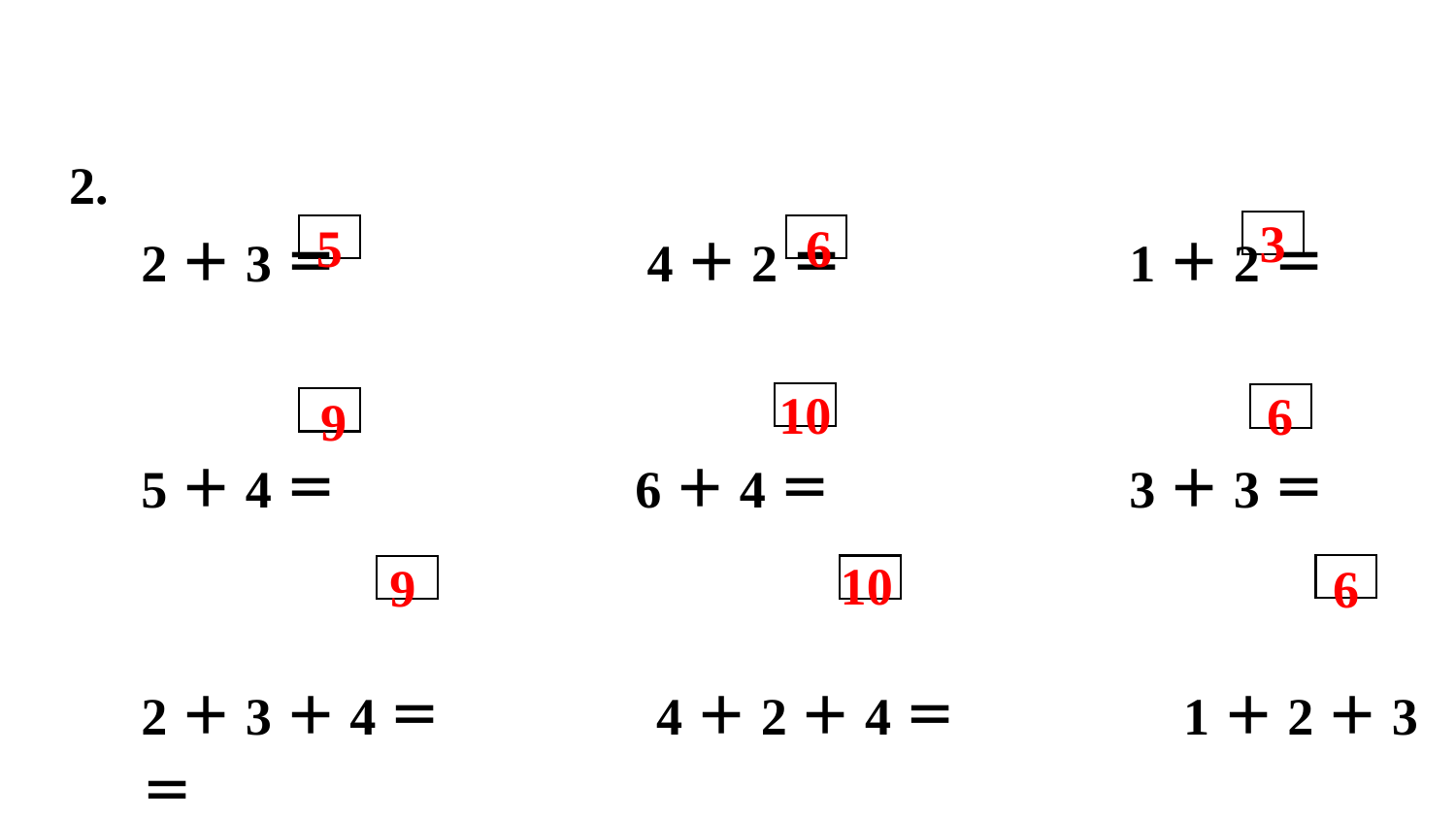

2.

2＋3＝                         4＋2＝                       1＋2＝

5＋4＝                        6＋4＝                        3＋3＝

2＋3＋4＝                 4＋2＋4＝                  1＋2＋3＝

3
5
6
10
6
9
10
9
6